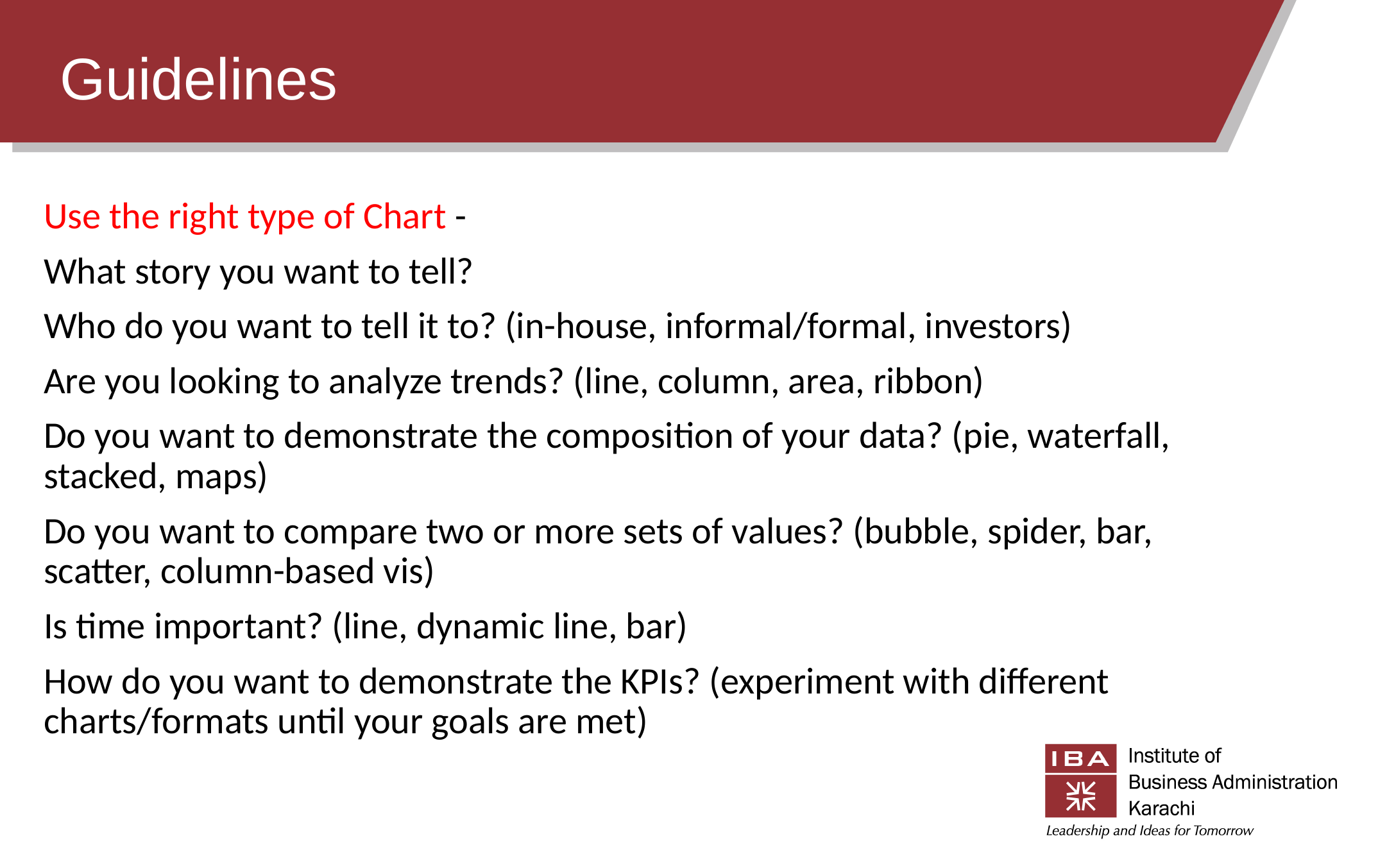

# Guidelines
Use the right type of Chart -
What story you want to tell?
Who do you want to tell it to? (in-house, informal/formal, investors)
Are you looking to analyze trends? (line, column, area, ribbon)
Do you want to demonstrate the composition of your data? (pie, waterfall, stacked, maps)
Do you want to compare two or more sets of values? (bubble, spider, bar, scatter, column-based vis)
Is time important? (line, dynamic line, bar)
How do you want to demonstrate the KPIs? (experiment with different charts/formats until your goals are met)